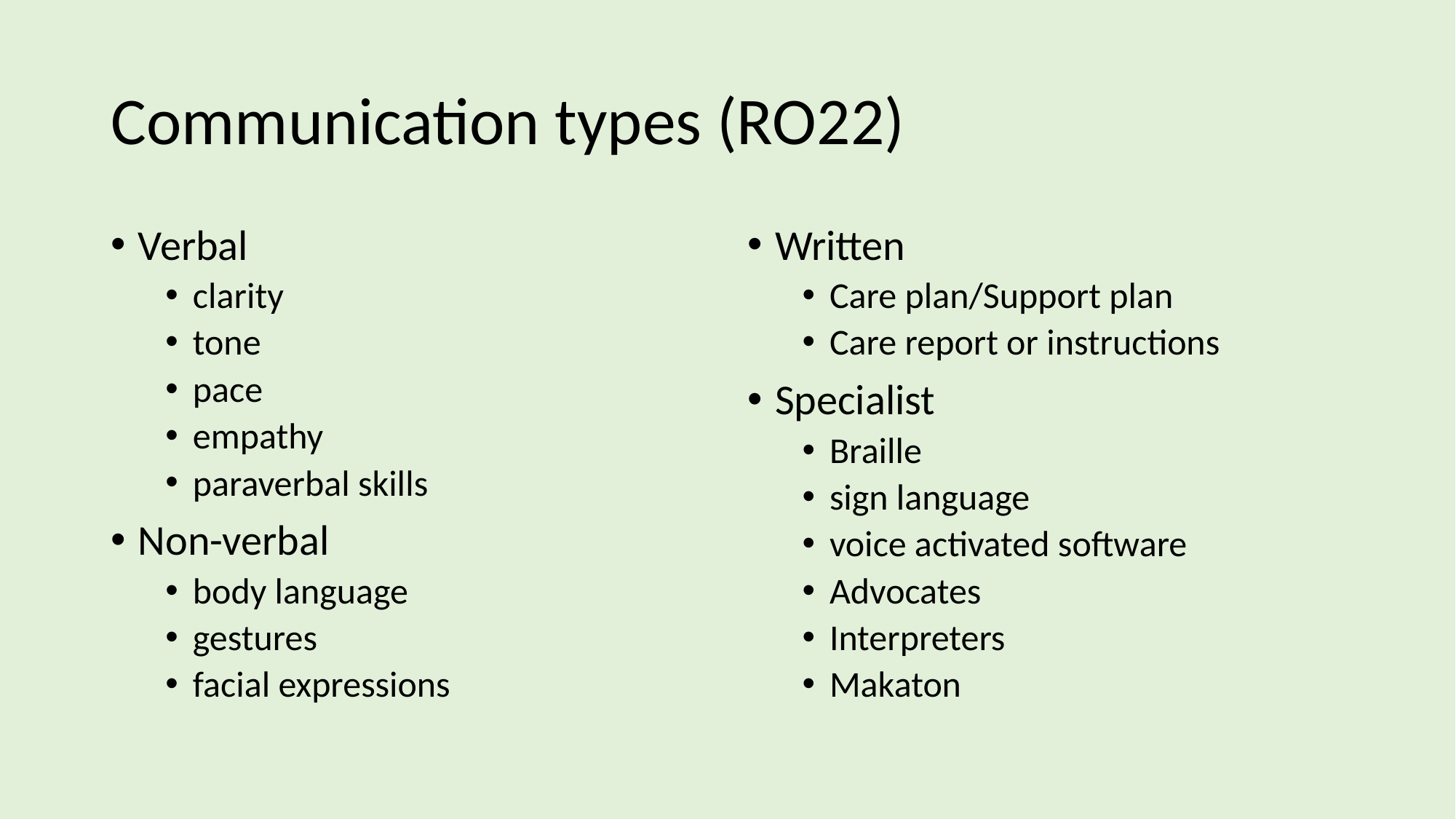

# Communication types (RO22)
Verbal
clarity
tone
pace
empathy
paraverbal skills
Non-verbal
body language
gestures
facial expressions
Written
Care plan/Support plan
Care report or instructions
Specialist
Braille
sign language
voice activated software
Advocates
Interpreters
Makaton